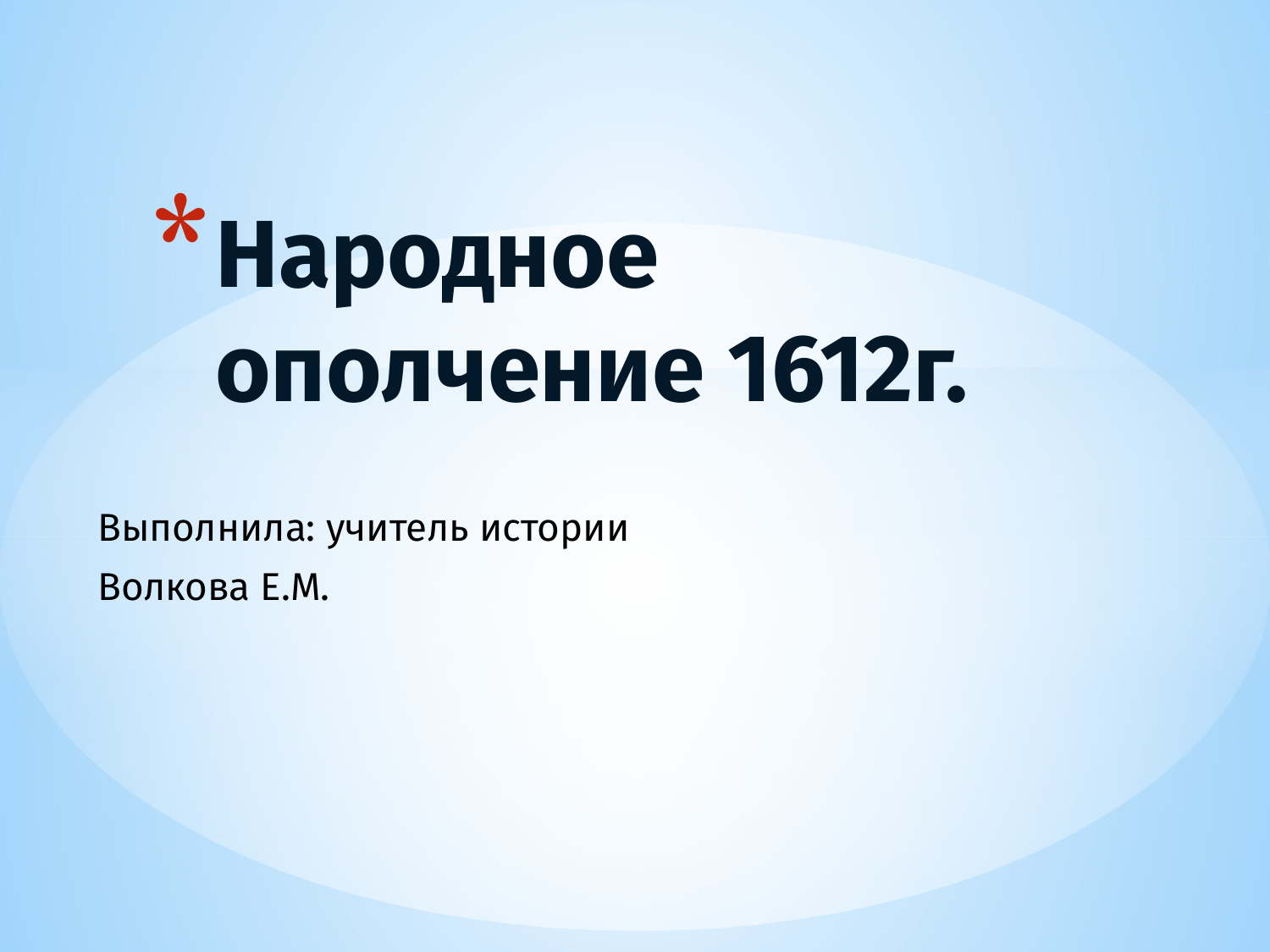

# Народное ополчение 1612г.
Выполнила: учитель истории
Волкова Е.М.